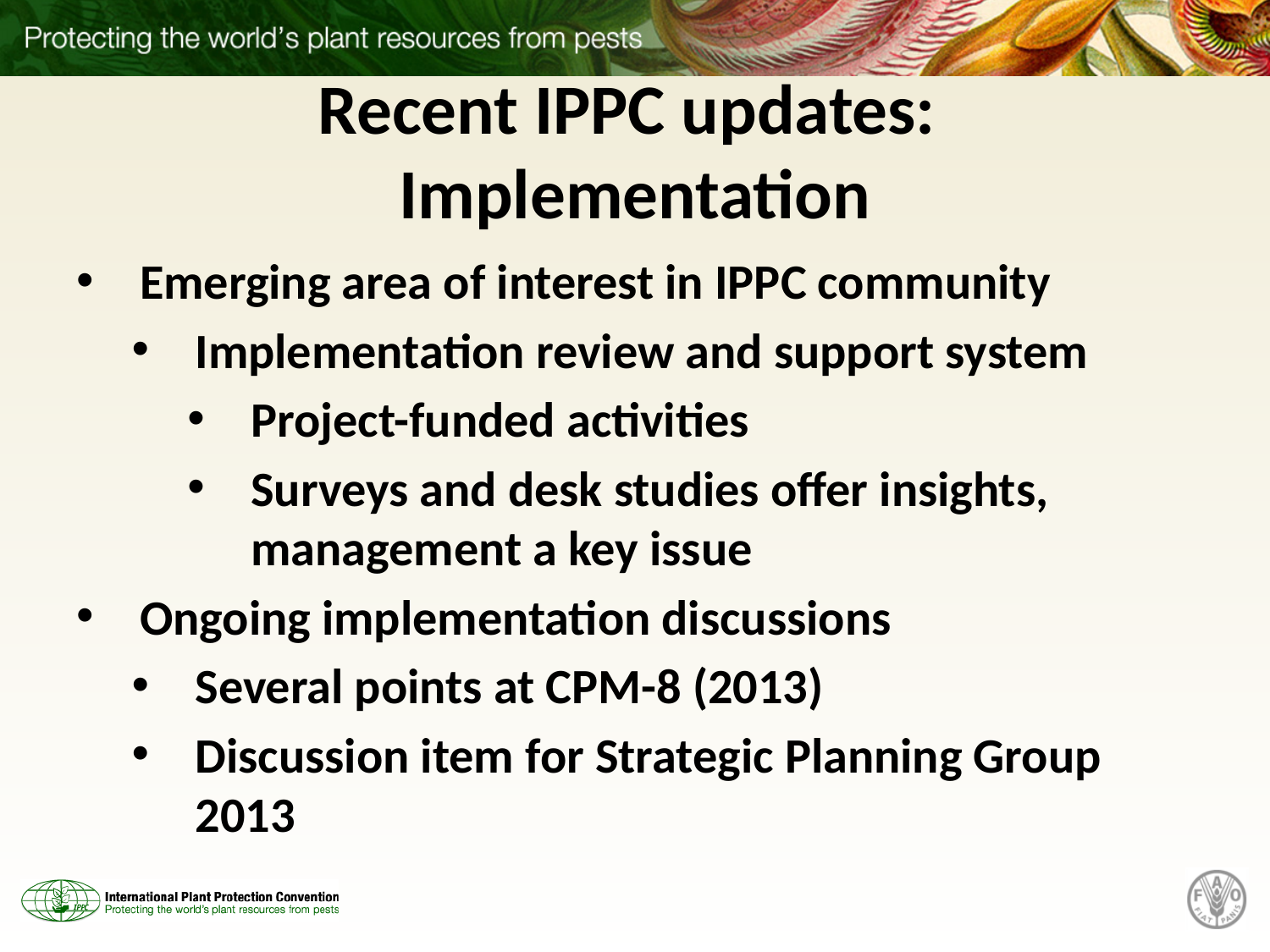

# Recent IPPC updates: Implementation
Emerging area of interest in IPPC community
Implementation review and support system
Project-funded activities
Surveys and desk studies offer insights, management a key issue
Ongoing implementation discussions
Several points at CPM-8 (2013)
Discussion item for Strategic Planning Group 2013